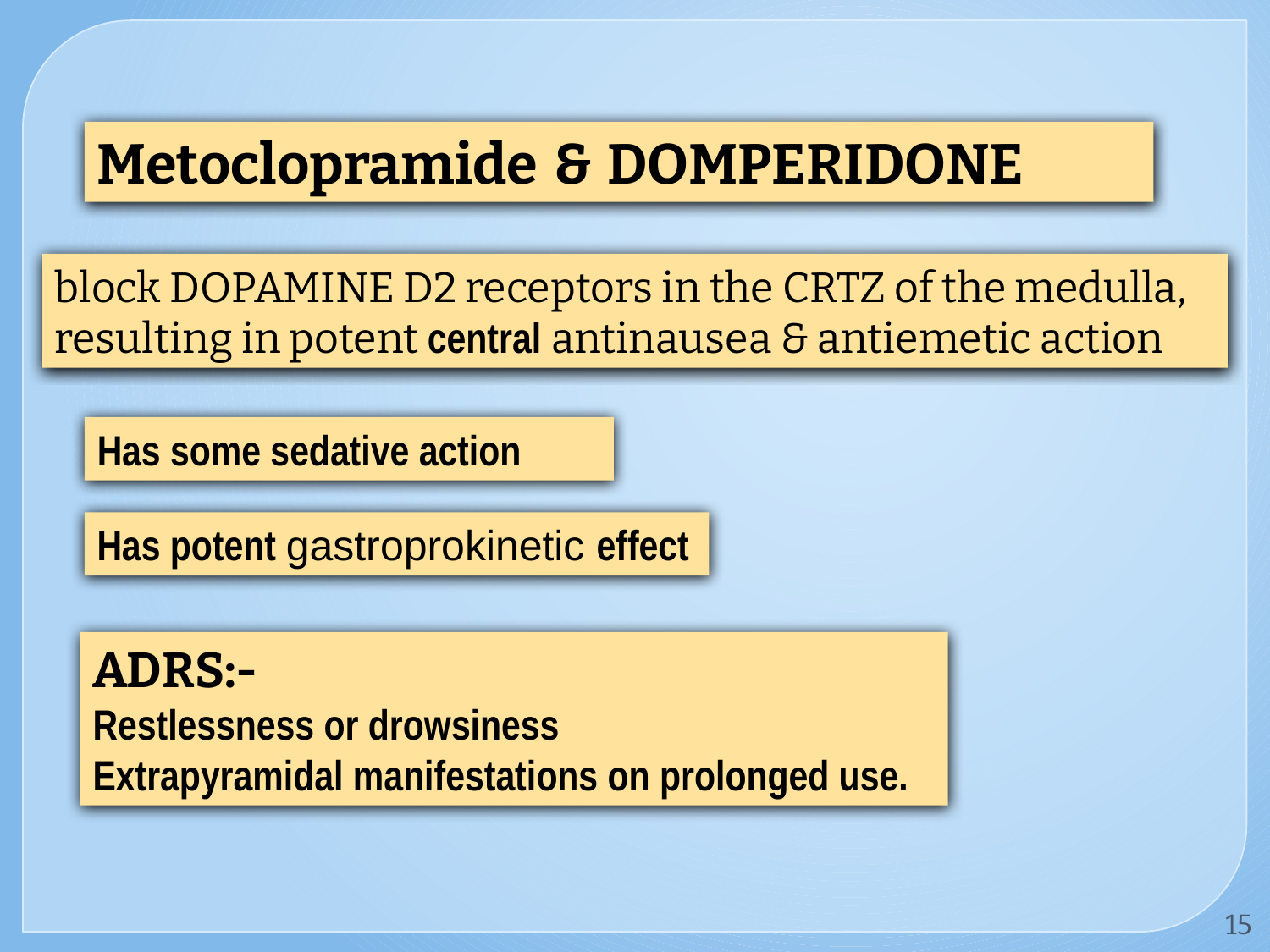

Metoclopramide & DOMPERIDONE
block DOPAMINE D2 receptors in the CRTZ of the medulla, resulting in potent central antinausea & antiemetic action
Has some sedative action
Has potent gastroprokinetic effect
ADRS:-
Restlessness or drowsiness
Extrapyramidal manifestations on prolonged use.
15